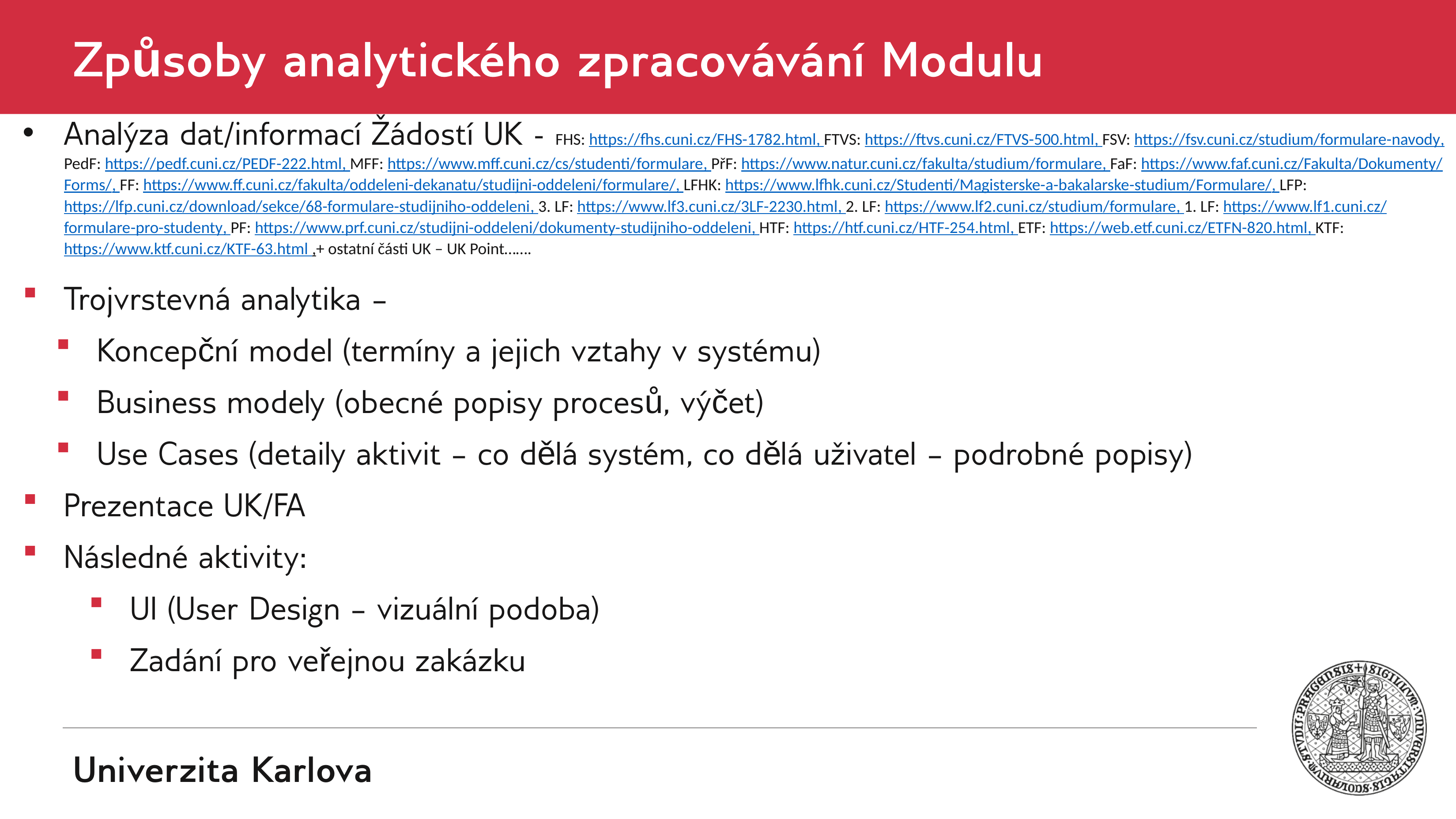

Způsoby analytického zpracovávání Modulu
Analýza dat/informací Žádostí UK - FHS: https://fhs.cuni.cz/FHS-1782.html, FTVS: https://ftvs.cuni.cz/FTVS-500.html, FSV: https://fsv.cuni.cz/studium/formulare-navody, PedF: https://pedf.cuni.cz/PEDF-222.html, MFF: https://www.mff.cuni.cz/cs/studenti/formulare, PřF: https://www.natur.cuni.cz/fakulta/studium/formulare, FaF: https://www.faf.cuni.cz/Fakulta/Dokumenty/Forms/, FF: https://www.ff.cuni.cz/fakulta/oddeleni-dekanatu/studijni-oddeleni/formulare/, LFHK: https://www.lfhk.cuni.cz/Studenti/Magisterske-a-bakalarske-studium/Formulare/, LFP: https://lfp.cuni.cz/download/sekce/68-formulare-studijniho-oddeleni, 3. LF: https://www.lf3.cuni.cz/3LF-2230.html, 2. LF: https://www.lf2.cuni.cz/studium/formulare, 1. LF: https://www.lf1.cuni.cz/formulare-pro-studenty, PF: https://www.prf.cuni.cz/studijni-oddeleni/dokumenty-studijniho-oddeleni, HTF: https://htf.cuni.cz/HTF-254.html, ETF: https://web.etf.cuni.cz/ETFN-820.html, KTF: https://www.ktf.cuni.cz/KTF-63.html ,+ ostatní části UK – UK Point…….
Trojvrstevná analytika –
Koncepční model (termíny a jejich vztahy v systému)
Business modely (obecné popisy procesů, výčet)
Use Cases (detaily aktivit – co dělá systém, co dělá uživatel – podrobné popisy)
Prezentace UK/FA
Následné aktivity:
UI (User Design – vizuální podoba)
Zadání pro veřejnou zakázku